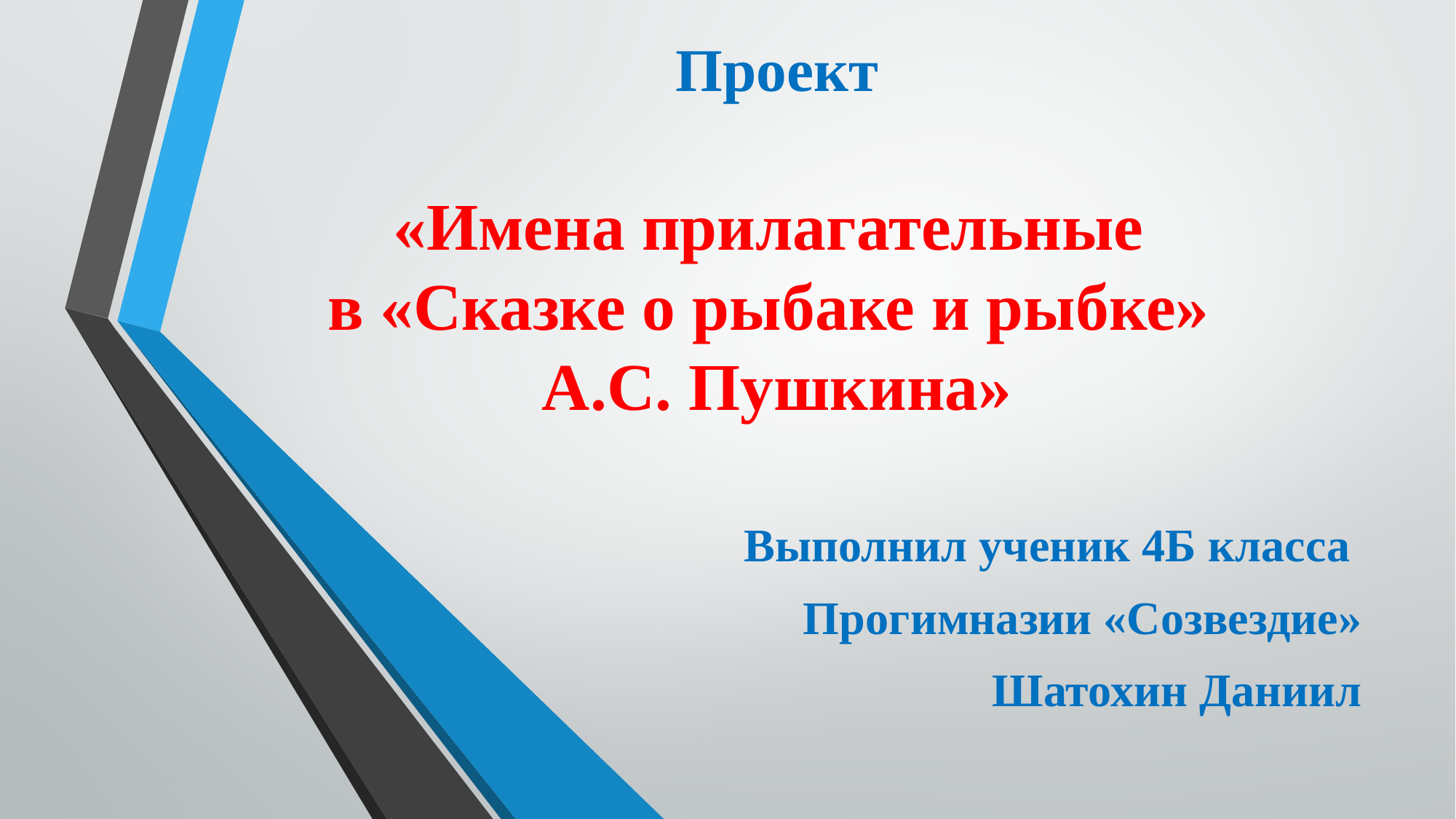

# Проект   «Имена прилагательные в «Сказке о рыбаке и рыбке» А.С. Пушкина»
Выполнил ученик 4Б класса
Прогимназии «Созвездие»
Шатохин Даниил